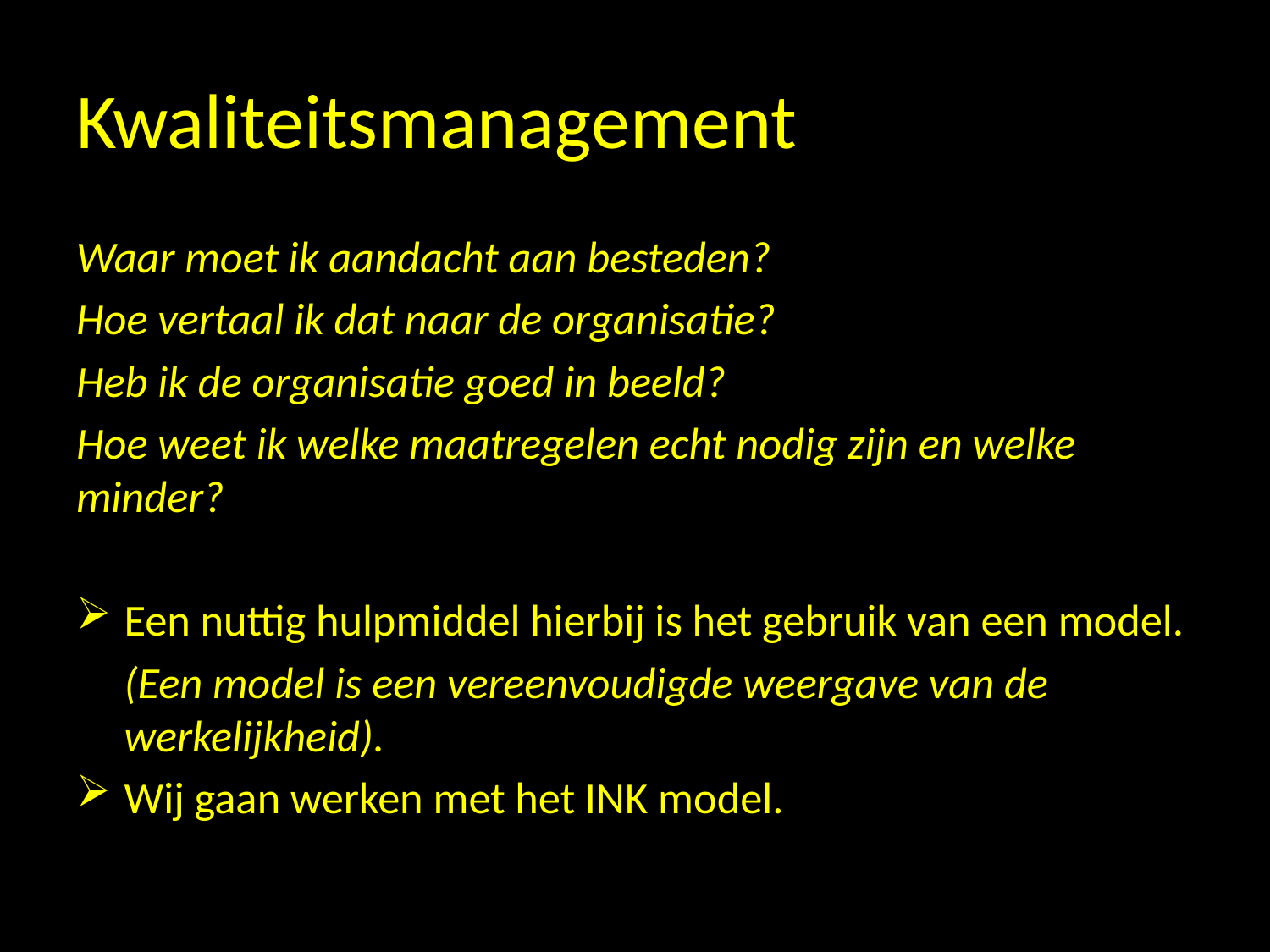

# Kwaliteitsmanagement
Waar moet ik aandacht aan besteden?
Hoe vertaal ik dat naar de organisatie?
Heb ik de organisatie goed in beeld?
Hoe weet ik welke maatregelen echt nodig zijn en welke minder?

Een nuttig hulpmiddel hierbij is het gebruik van een model.
	(Een model is een vereenvoudigde weergave van de werkelijkheid).
Wij gaan werken met het INK model.